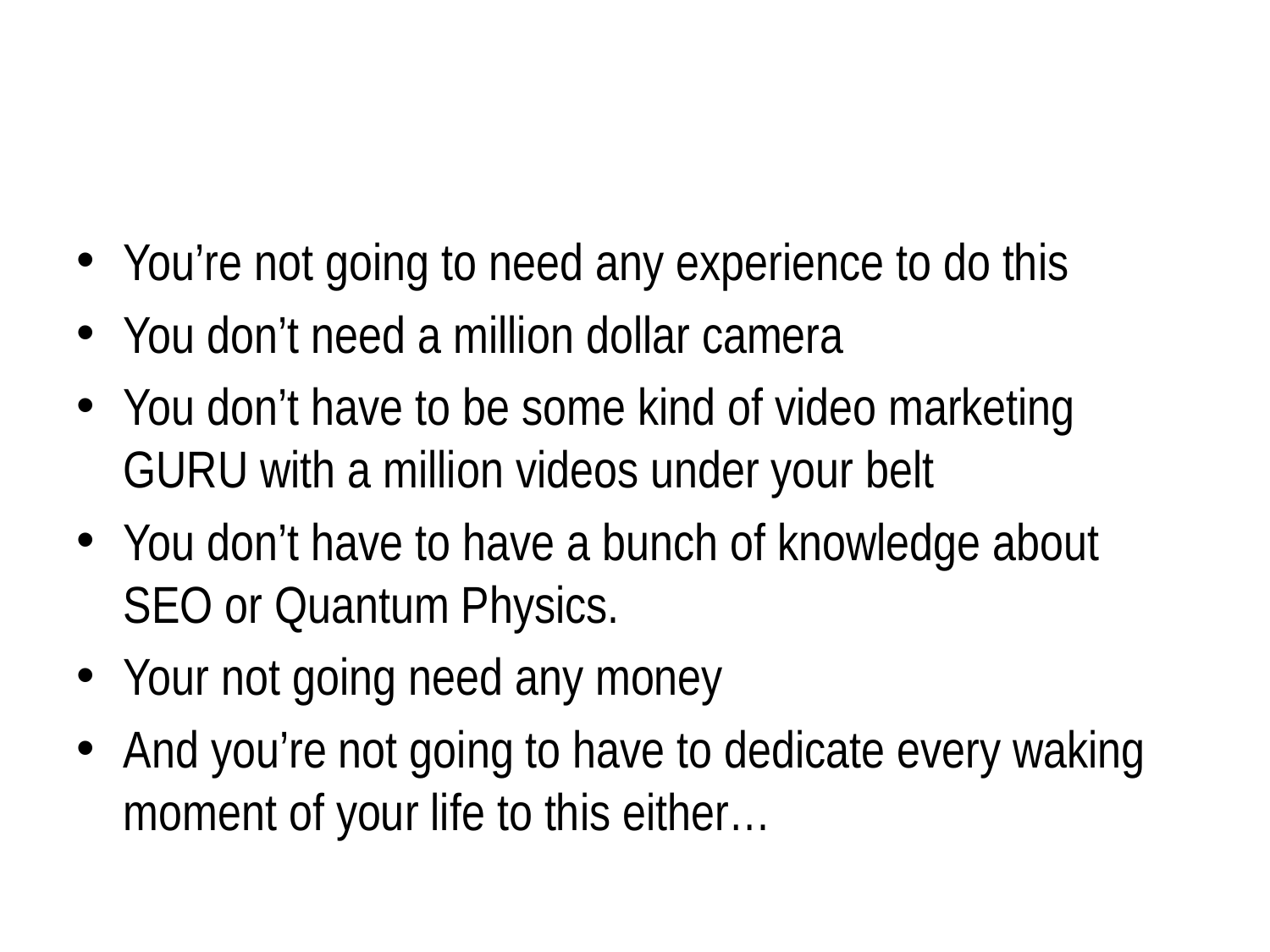

You’re not going to need any experience to do this
You don’t need a million dollar camera
You don’t have to be some kind of video marketing GURU with a million videos under your belt
You don’t have to have a bunch of knowledge about SEO or Quantum Physics.
Your not going need any money
And you’re not going to have to dedicate every waking moment of your life to this either…